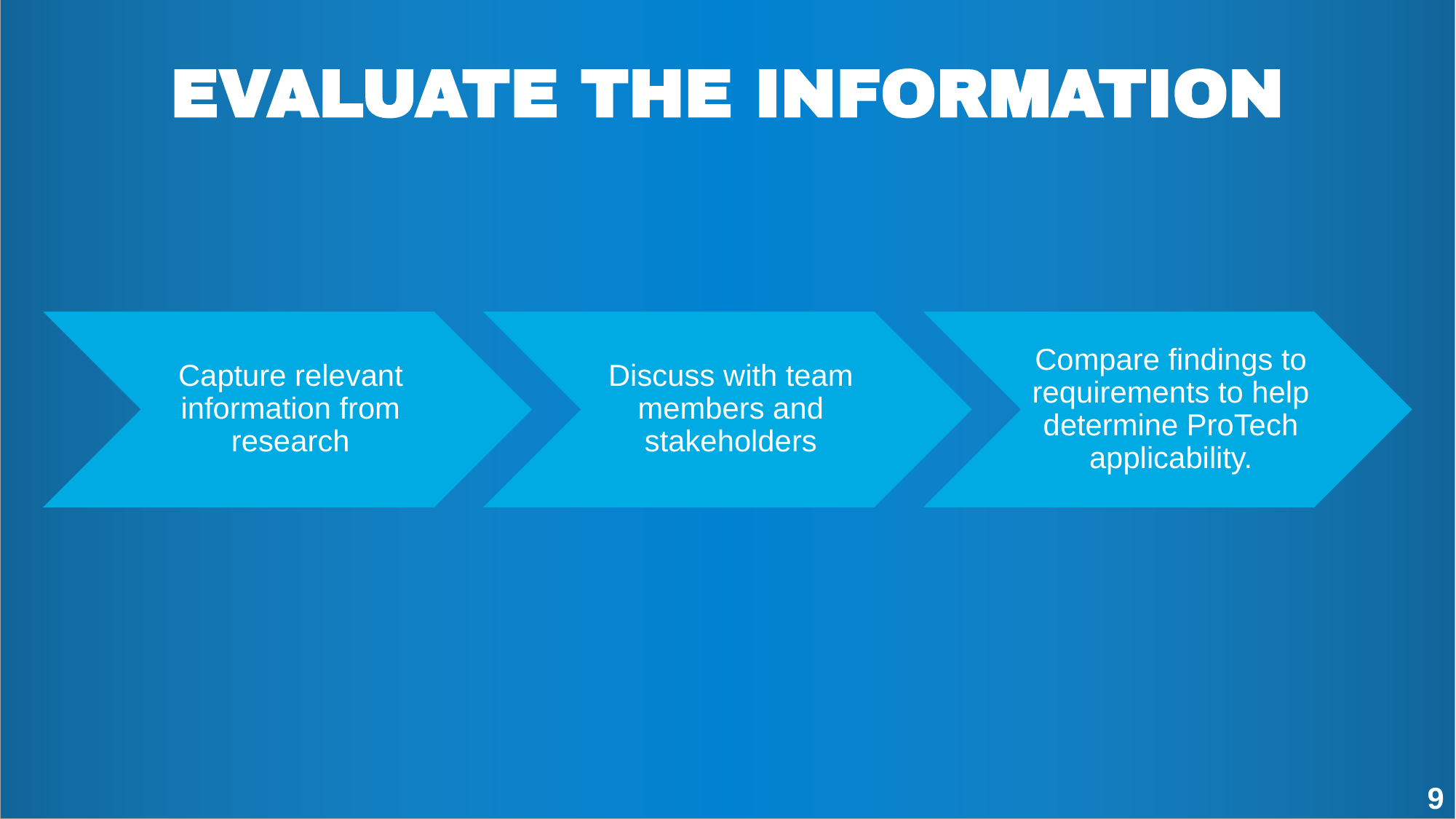

EVALUATE THE INFORMATION
Capture relevant information from research
Discuss with team members and stakeholders
Compare findings to requirements to help determine ProTech applicability.
9